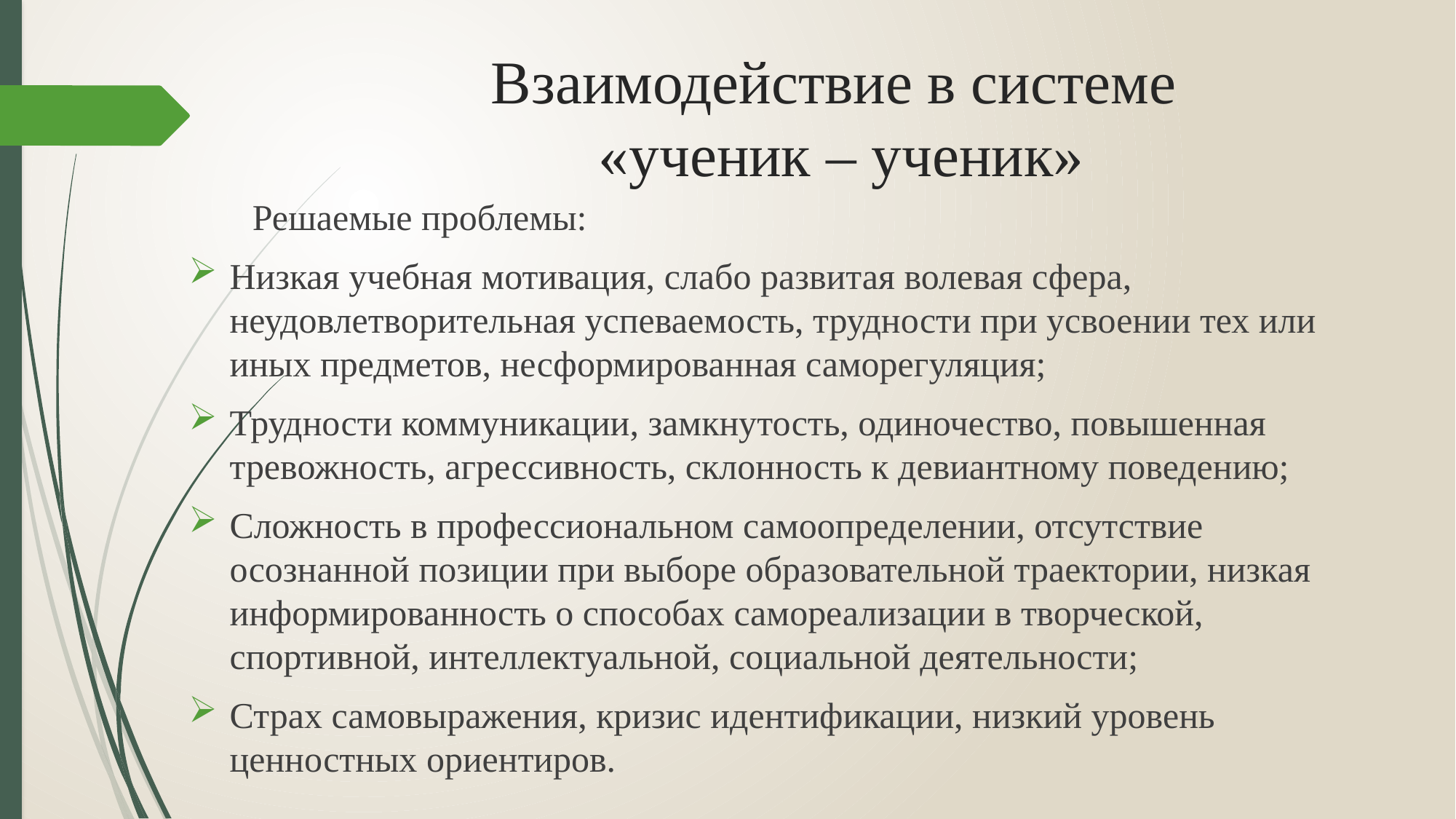

# Взаимодействие в системе «ученик – ученик»
       Решаемые проблемы:
Низкая учебная мотивация, слабо развитая волевая сфера, неудовлетворительная успеваемость, трудности при усвоении тех или иных предметов, несформированная саморегуляция;
Трудности коммуникации, замкнутость, одиночество, повышенная тревожность, агрессивность, склонность к девиантному поведению;
Сложность в профессиональном самоопределении, отсутствие осознанной позиции при выборе образовательной траектории, низкая информированность о способах самореализации в творческой, спортивной, интеллектуальной, социальной деятельности;
Страх самовыражения, кризис идентификации, низкий уровень ценностных ориентиров.